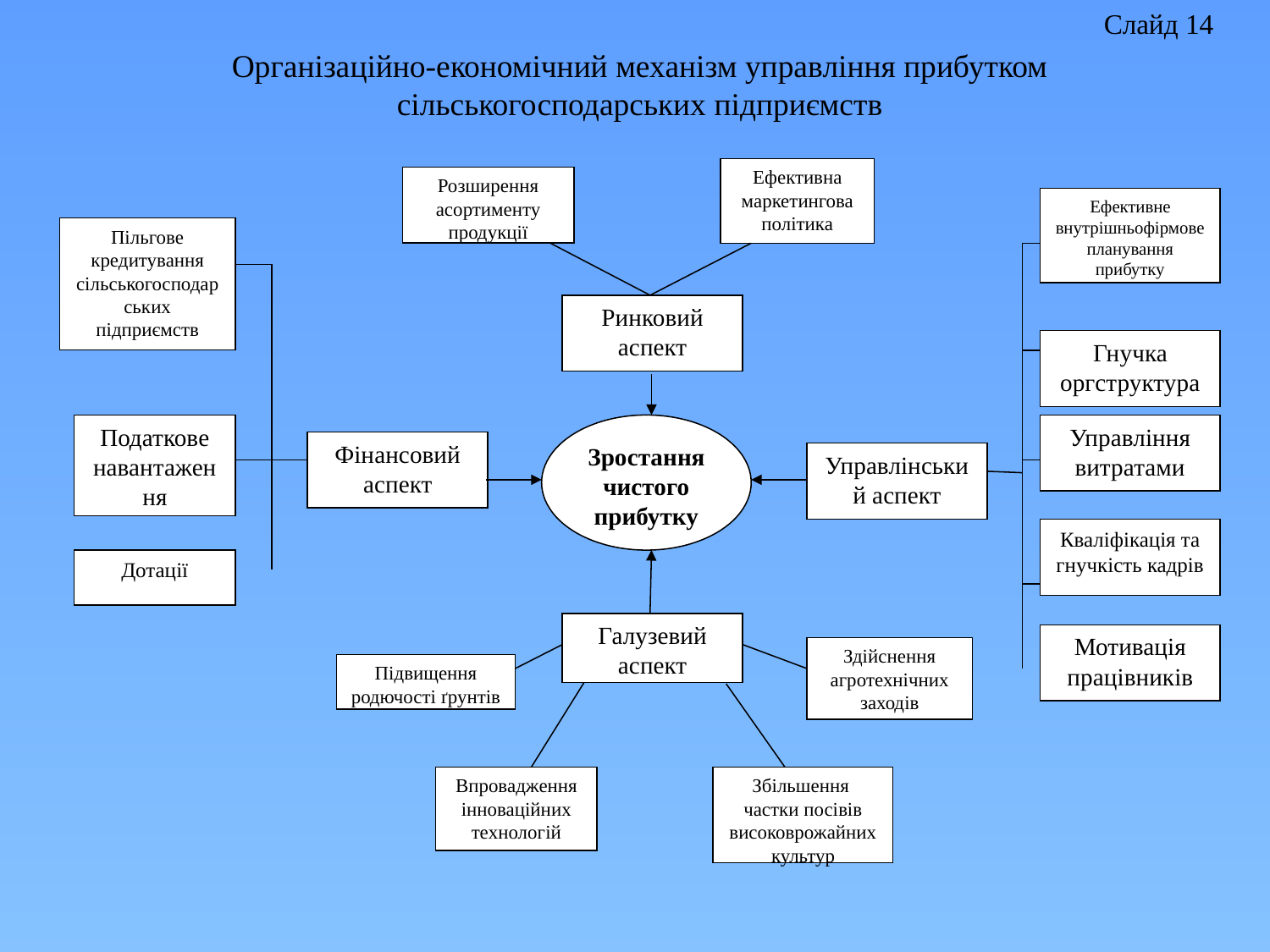

Слайд 14
Організаційно-економічний механізм управління прибутком сільськогосподарських підприємств
Ефективна маркетингова політика
Розширення асортименту продукції
Ефективне внутрішньофірмове планування прибутку
Пільгове кредитування сільськогосподарських підприємств
Ринковий
аспект
Гнучка оргструктура
Податкове навантаження
Зростання чистого прибутку
Управління витратами
Фінансовий аспект
Управлінський аспект
Кваліфікація та гнучкість кадрів
Дотації
Галузевий аспект
Мотивація працівників
Здійснення агротехнічних заходів
Підвищення родючості ґрунтів
Впровадження інноваційних технологій
Збільшення  частки посівів високоврожайних культур